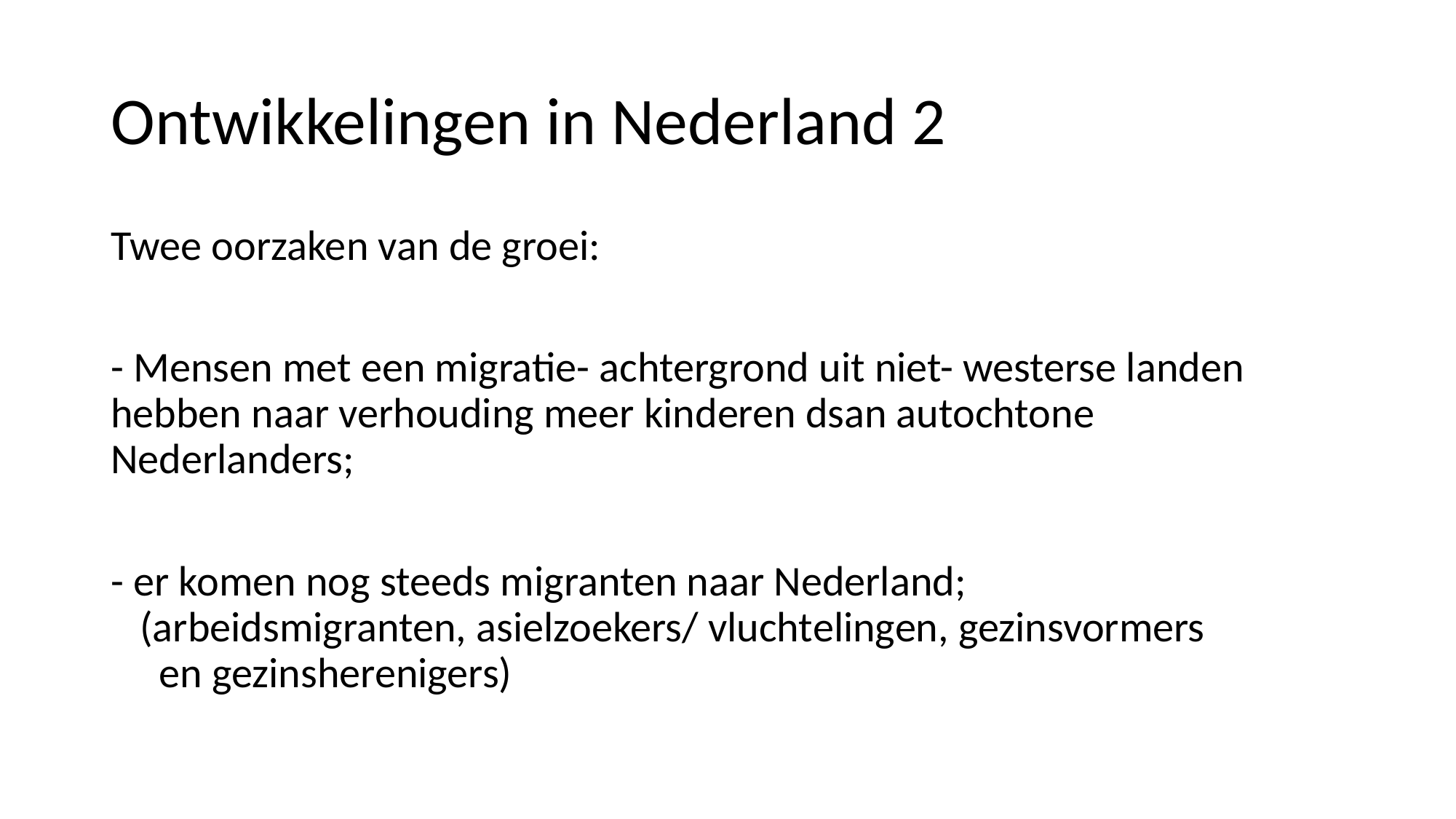

# Ontwikkelingen in Nederland 2
Twee oorzaken van de groei:

- Mensen met een migratie- achtergrond uit niet- westerse landen hebben naar verhouding meer kinderen dsan autochtone Nederlanders;

- er komen nog steeds migranten naar Nederland;
   (arbeidsmigranten, asielzoekers/ vluchtelingen, gezinsvormers
     en gezinsherenigers)